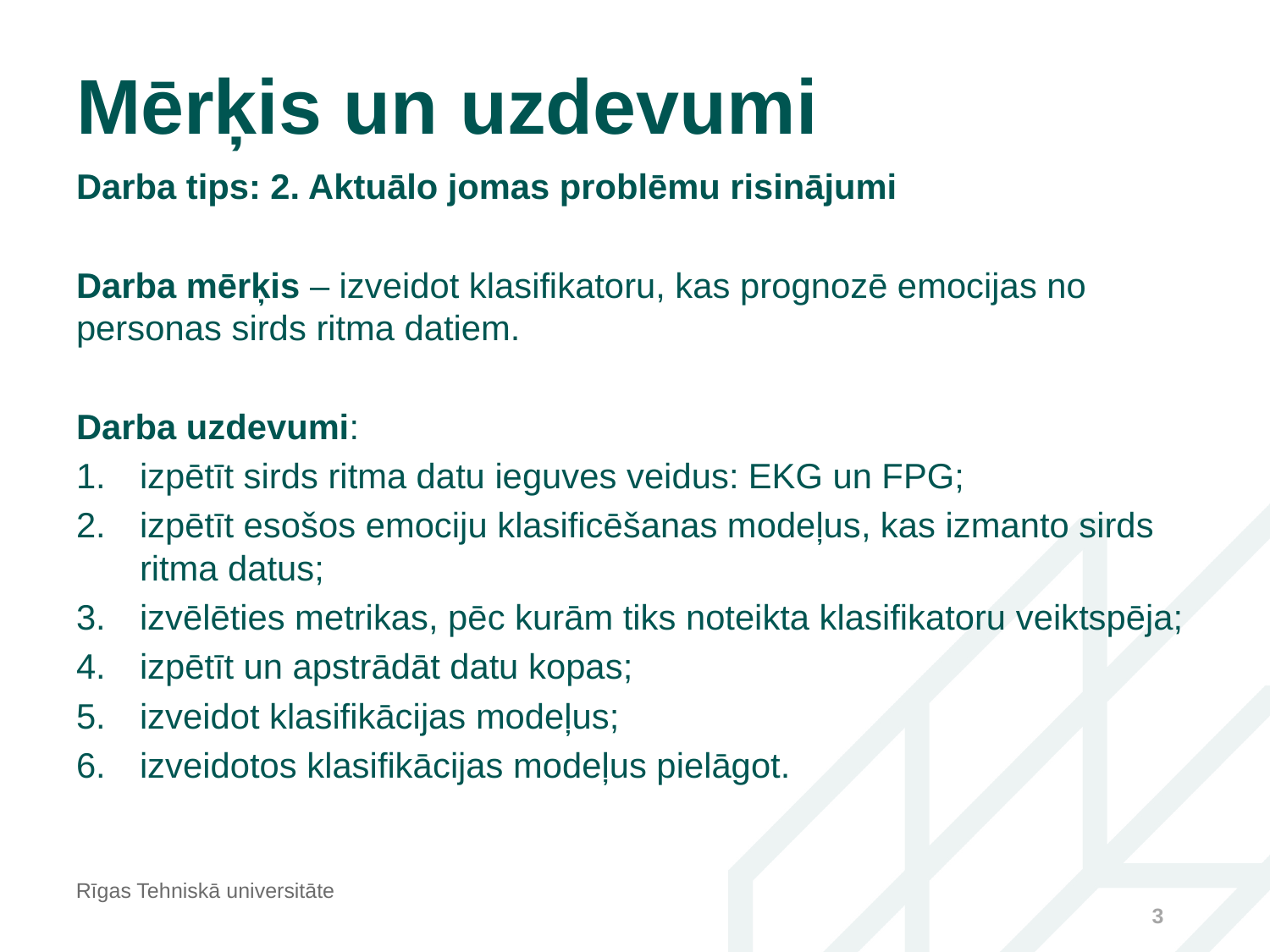

# Mērķis un uzdevumi
Darba tips: 2. Aktuālo jomas problēmu risinājumi

Darba mērķis – izveidot klasifikatoru, kas prognozē emocijas no personas sirds ritma datiem.

Darba uzdevumi:
izpētīt sirds ritma datu ieguves veidus: EKG un FPG;
izpētīt esošos emociju klasificēšanas modeļus, kas izmanto sirds ritma datus;
izvēlēties metrikas, pēc kurām tiks noteikta klasifikatoru veiktspēja;
izpētīt un apstrādāt datu kopas;
izveidot klasifikācijas modeļus;
izveidotos klasifikācijas modeļus pielāgot.
Rīgas Tehniskā universitāte